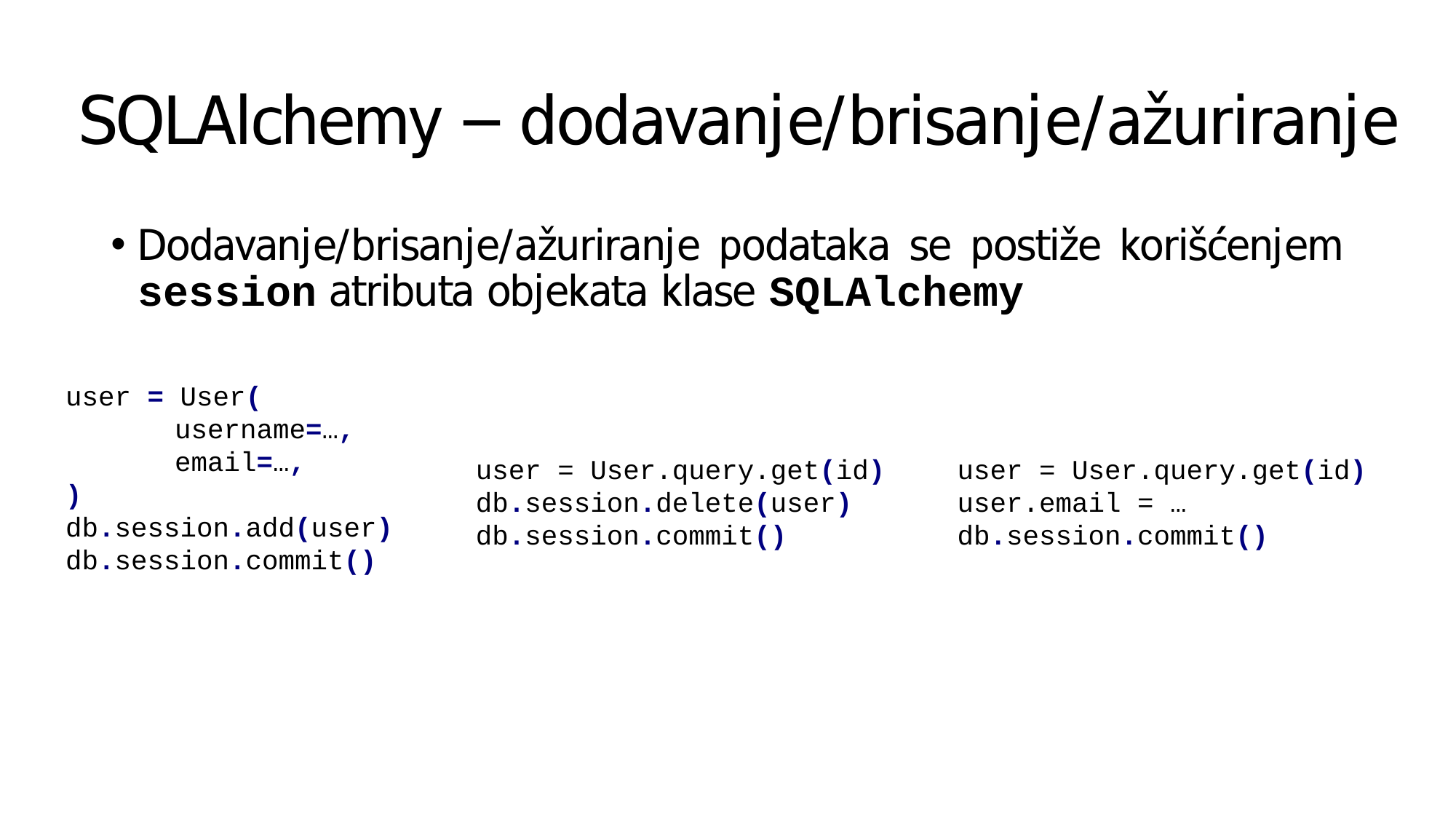

# SQLAlchemy – dodavanje/brisanje/ažuriranje
Dodavanje/brisanje/ažuriranje podataka se postiže korišćenjem session atributa objekata klase SQLAlchemy

user = User(
	username=…,
	email=…,
)
db.session.add(user)
db.session.commit()
user = User.query.get(id)
db.session.delete(user)
db.session.commit()
user = User.query.get(id)
user.email = …
db.session.commit()